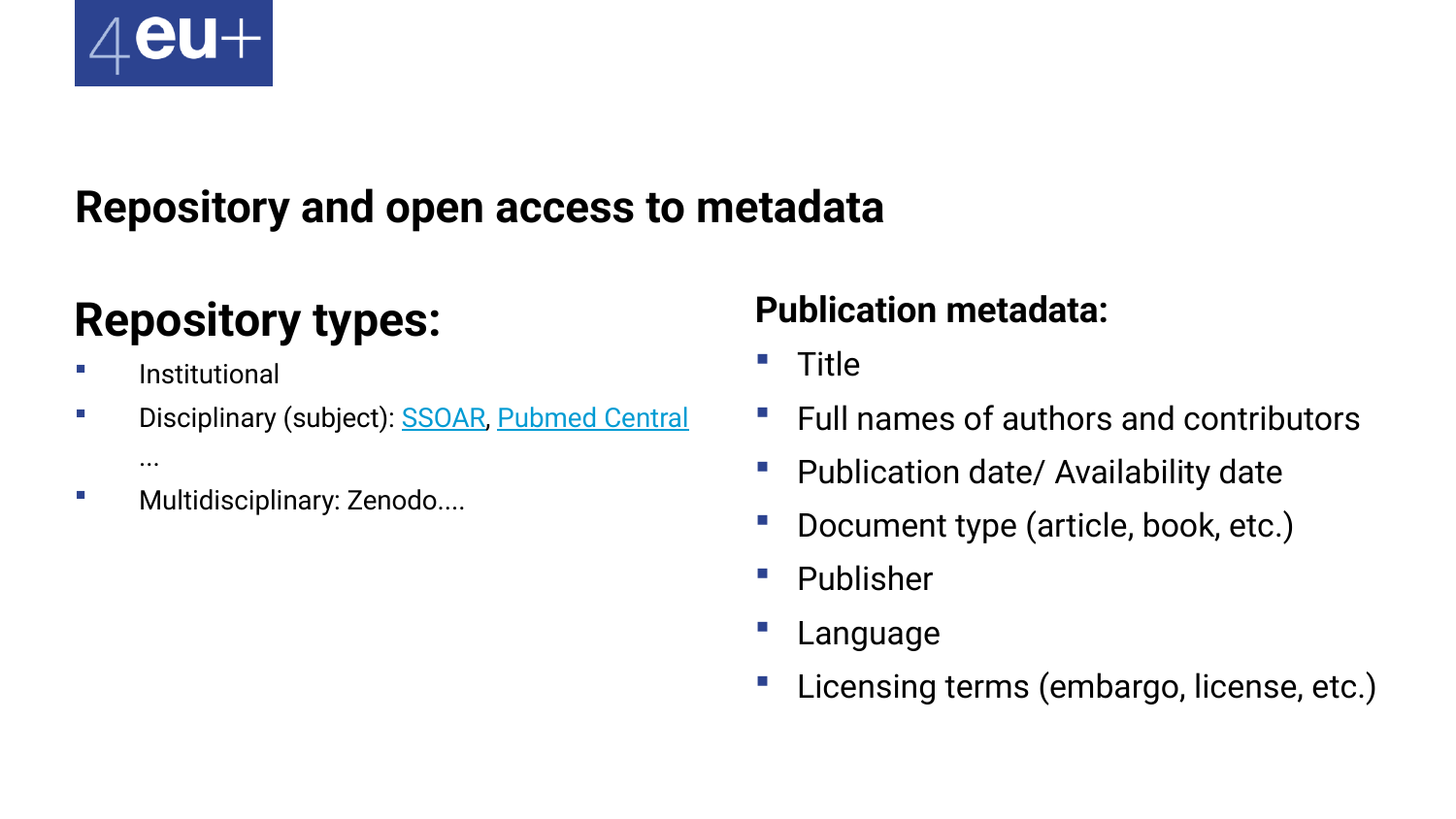

# Repository and open access to metadata
Repository types: ​
Institutional
Disciplinary (subject): SSOAR, Pubmed Central...
Multidisciplinary: Zenodo....

Publication metadata:​
Title ​
Full names of authors and contributors​
Publication date/ Availability date​
Document type (article, book, etc.)​
Publisher​
Language​
Licensing terms (embargo, license, etc.)